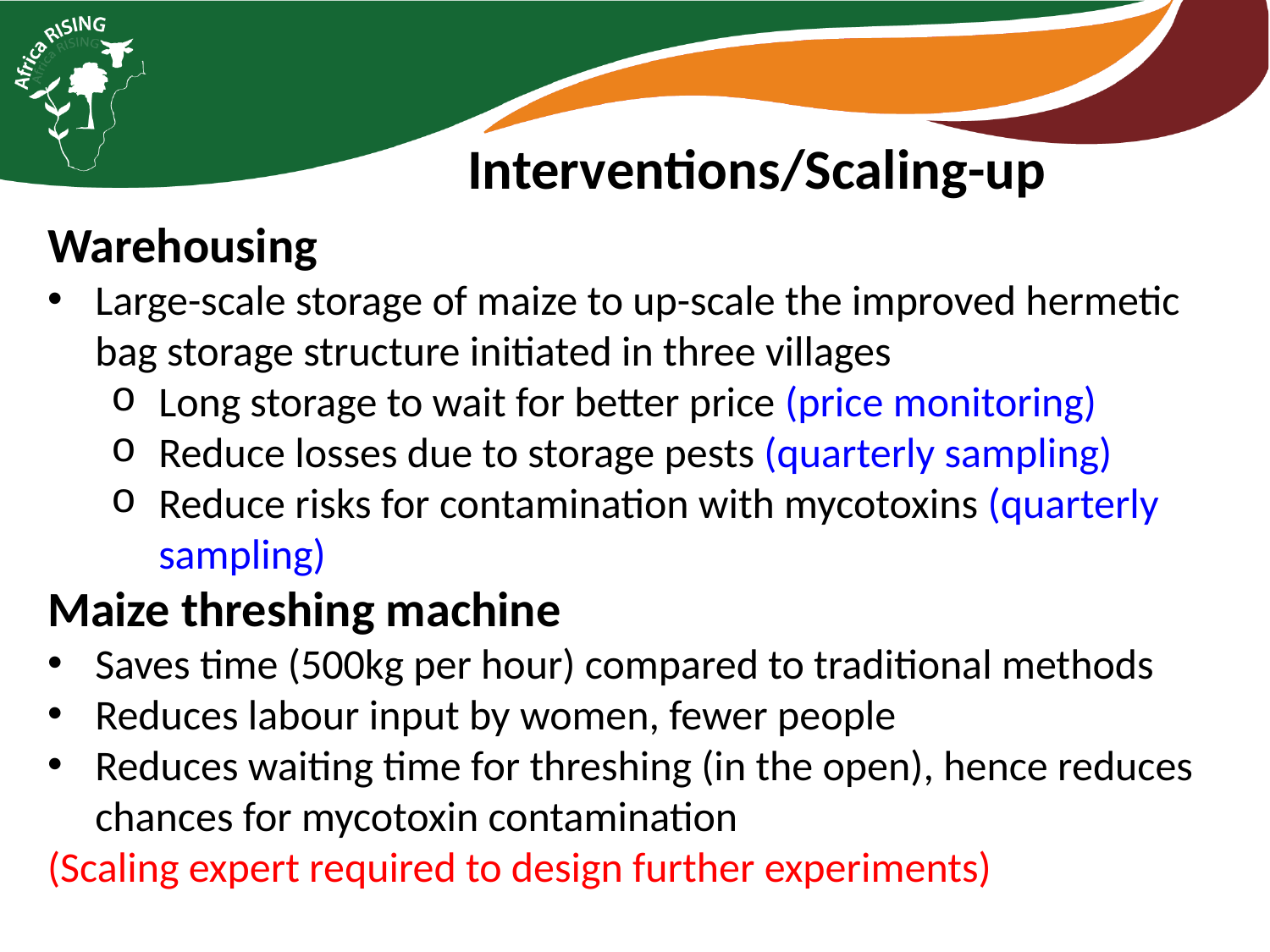

Interventions/Scaling-up
Warehousing
Large-scale storage of maize to up-scale the improved hermetic bag storage structure initiated in three villages
Long storage to wait for better price (price monitoring)
Reduce losses due to storage pests (quarterly sampling)
Reduce risks for contamination with mycotoxins (quarterly sampling)
Maize threshing machine
Saves time (500kg per hour) compared to traditional methods
Reduces labour input by women, fewer people
Reduces waiting time for threshing (in the open), hence reduces chances for mycotoxin contamination
(Scaling expert required to design further experiments)